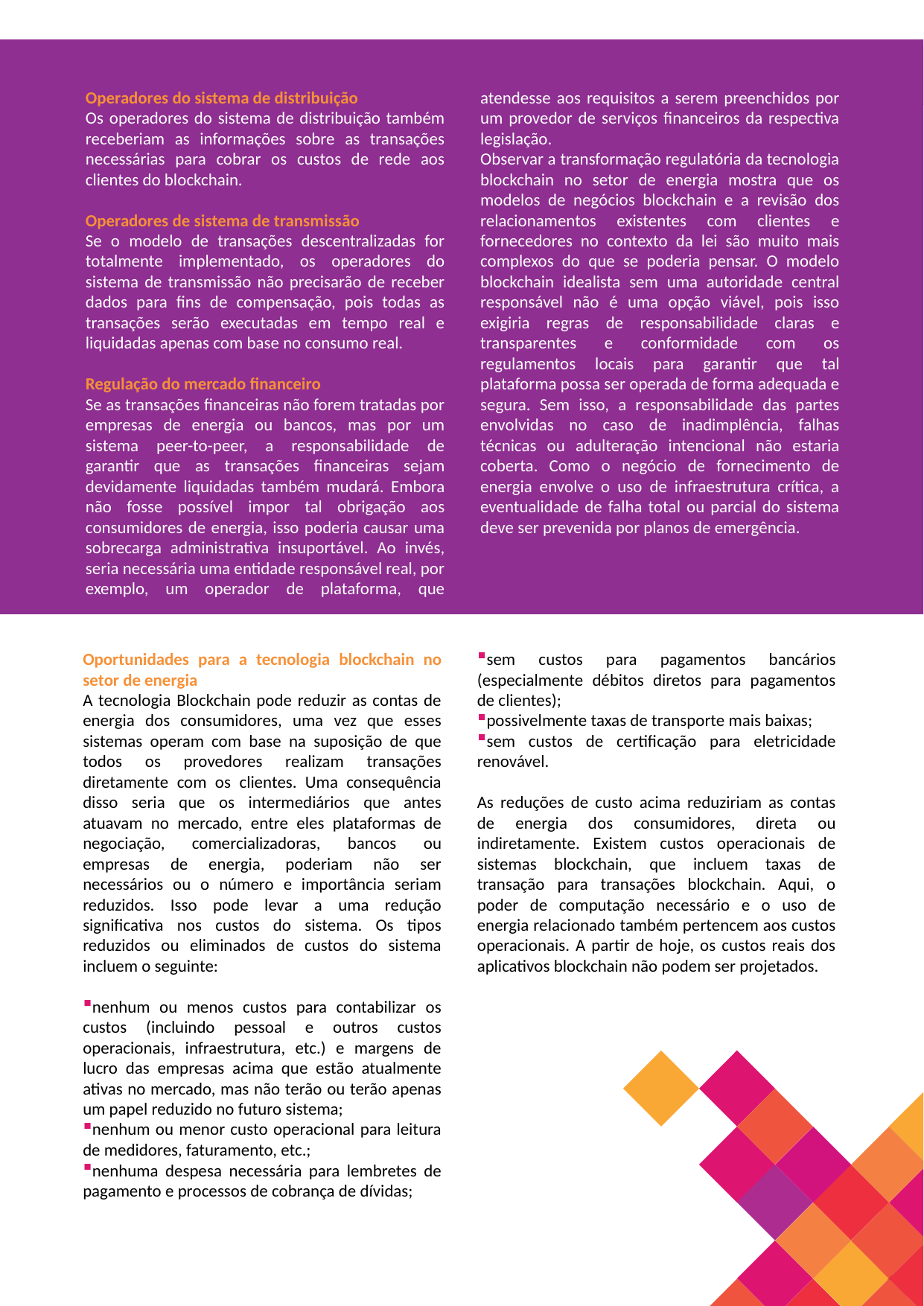

Operadores do sistema de distribuição
Os operadores do sistema de distribuição também receberiam as informações sobre as transações necessárias para cobrar os custos de rede aos clientes do blockchain.

Operadores de sistema de transmissão
Se o modelo de transações descentralizadas for totalmente implementado, os operadores do sistema de transmissão não precisarão de receber dados para fins de compensação, pois todas as transações serão executadas em tempo real e liquidadas apenas com base no consumo real.

Regulação do mercado financeiro
Se as transações financeiras não forem tratadas por empresas de energia ou bancos, mas por um sistema peer-to-peer, a responsabilidade de garantir que as transações financeiras sejam devidamente liquidadas também mudará. Embora não fosse possível impor tal obrigação aos consumidores de energia, isso poderia causar uma sobrecarga administrativa insuportável. Ao invés, seria necessária uma entidade responsável real, por exemplo, um operador de plataforma, que atendesse aos requisitos a serem preenchidos por um provedor de serviços financeiros da respectiva legislação.
Observar a transformação regulatória da tecnologia blockchain no setor de energia mostra que os modelos de negócios blockchain e a revisão dos relacionamentos existentes com clientes e fornecedores no contexto da lei são muito mais complexos do que se poderia pensar. O modelo blockchain idealista sem uma autoridade central responsável não é uma opção viável, pois isso exigiria regras de responsabilidade claras e transparentes e conformidade com os regulamentos locais para garantir que tal plataforma possa ser operada de forma adequada e segura. Sem isso, a responsabilidade das partes envolvidas no caso de inadimplência, falhas técnicas ou adulteração intencional não estaria coberta. Como o negócio de fornecimento de energia envolve o uso de infraestrutura crítica, a eventualidade de falha total ou parcial do sistema deve ser prevenida por planos de emergência.

Oportunidades para a tecnologia blockchain no setor de energia
A tecnologia Blockchain pode reduzir as contas de energia dos consumidores, uma vez que esses sistemas operam com base na suposição de que todos os provedores realizam transações diretamente com os clientes. Uma consequência disso seria que os intermediários que antes atuavam no mercado, entre eles plataformas de negociação, comercializadoras, bancos ou empresas de energia, poderiam não ser necessários ou o número e importância seriam reduzidos. Isso pode levar a uma redução significativa nos custos do sistema. Os tipos reduzidos ou eliminados de custos do sistema incluem o seguinte:

nenhum ou menos custos para contabilizar os custos (incluindo pessoal e outros custos operacionais, infraestrutura, etc.) e margens de lucro das empresas acima que estão atualmente ativas no mercado, mas não terão ou terão apenas um papel reduzido no futuro sistema;
nenhum ou menor custo operacional para leitura de medidores, faturamento, etc.;
nenhuma despesa necessária para lembretes de pagamento e processos de cobrança de dívidas;
sem custos para pagamentos bancários (especialmente débitos diretos para pagamentos de clientes);
possivelmente taxas de transporte mais baixas;
sem custos de certificação para eletricidade renovável.
As reduções de custo acima reduziriam as contas de energia dos consumidores, direta ou indiretamente. Existem custos operacionais de sistemas blockchain, que incluem taxas de transação para transações blockchain. Aqui, o poder de computação necessário e o uso de energia relacionado também pertencem aos custos operacionais. A partir de hoje, os custos reais dos aplicativos blockchain não podem ser projetados.

22